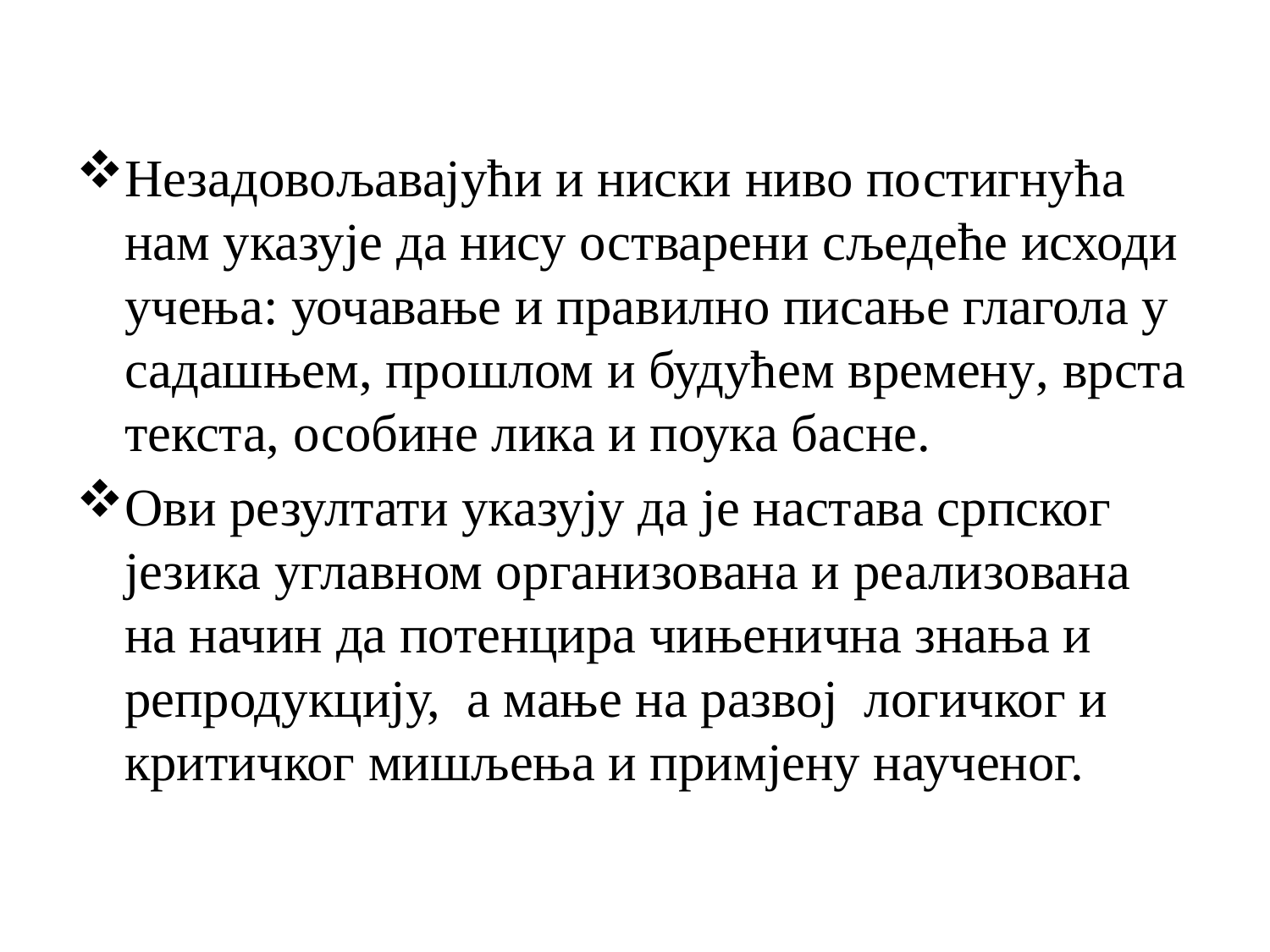

Незадовољавајући и ниски ниво постигнућа нам указује да нису остварени сљедеће исходи учења: уочавање и правилно писање глагола у садашњем, прошлом и будућем времену, врста текста, особине лика и поука басне.
Ови резултати указују да је настава српског језика углавном организована и реализована на начин да потенцира чињенична знања и репродукцију,  а мање на развој  логичког и критичког мишљења и примјену наученог.